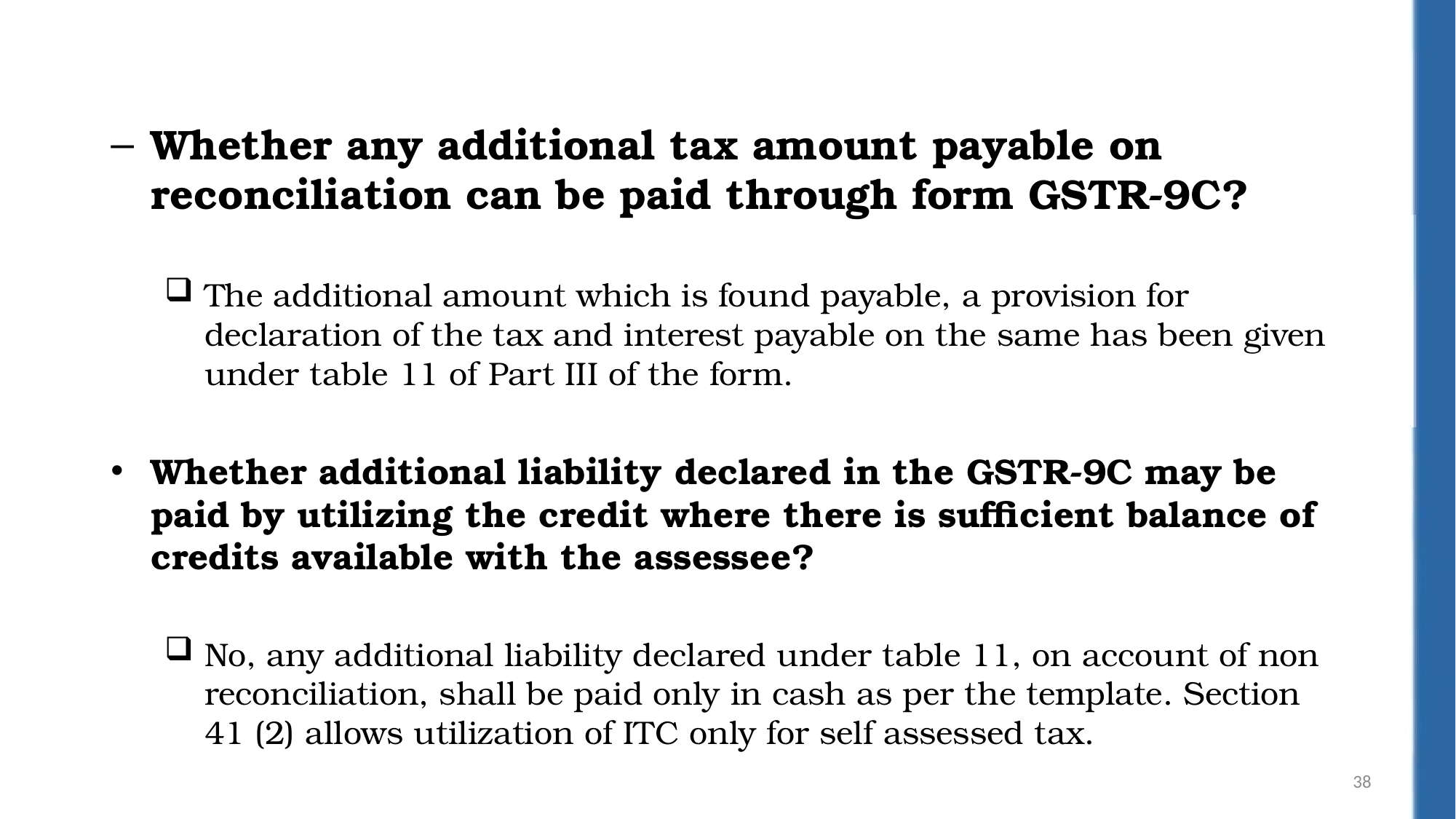

Whether any additional tax amount payable on reconciliation can be paid through form GSTR-9C?

The additional amount which is found payable, a provision for declaration of the tax and interest payable on the same has been given under table 11 of Part III of the form.

Whether additional liability declared in the GSTR-9C may be paid by utilizing the credit where there is sufficient balance of credits available with the assessee?

No, any additional liability declared under table 11, on account of non reconciliation, shall be paid only in cash as per the template. Section 41 (2) allows utilization of ITC only for self assessed tax.

38